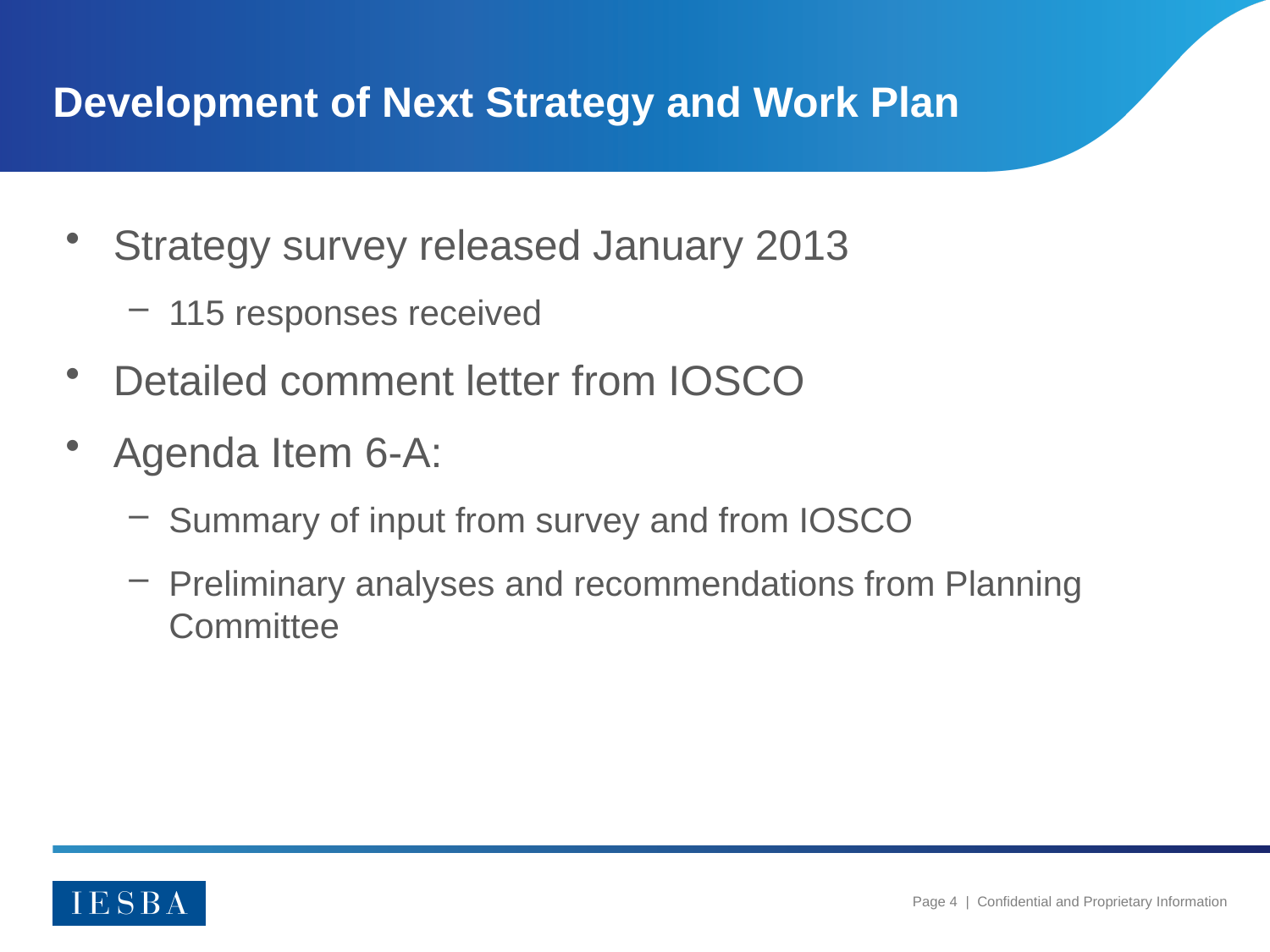

# Development of Next Strategy and Work Plan
Strategy survey released January 2013
115 responses received
Detailed comment letter from IOSCO
Agenda Item 6-A:
Summary of input from survey and from IOSCO
Preliminary analyses and recommendations from Planning Committee